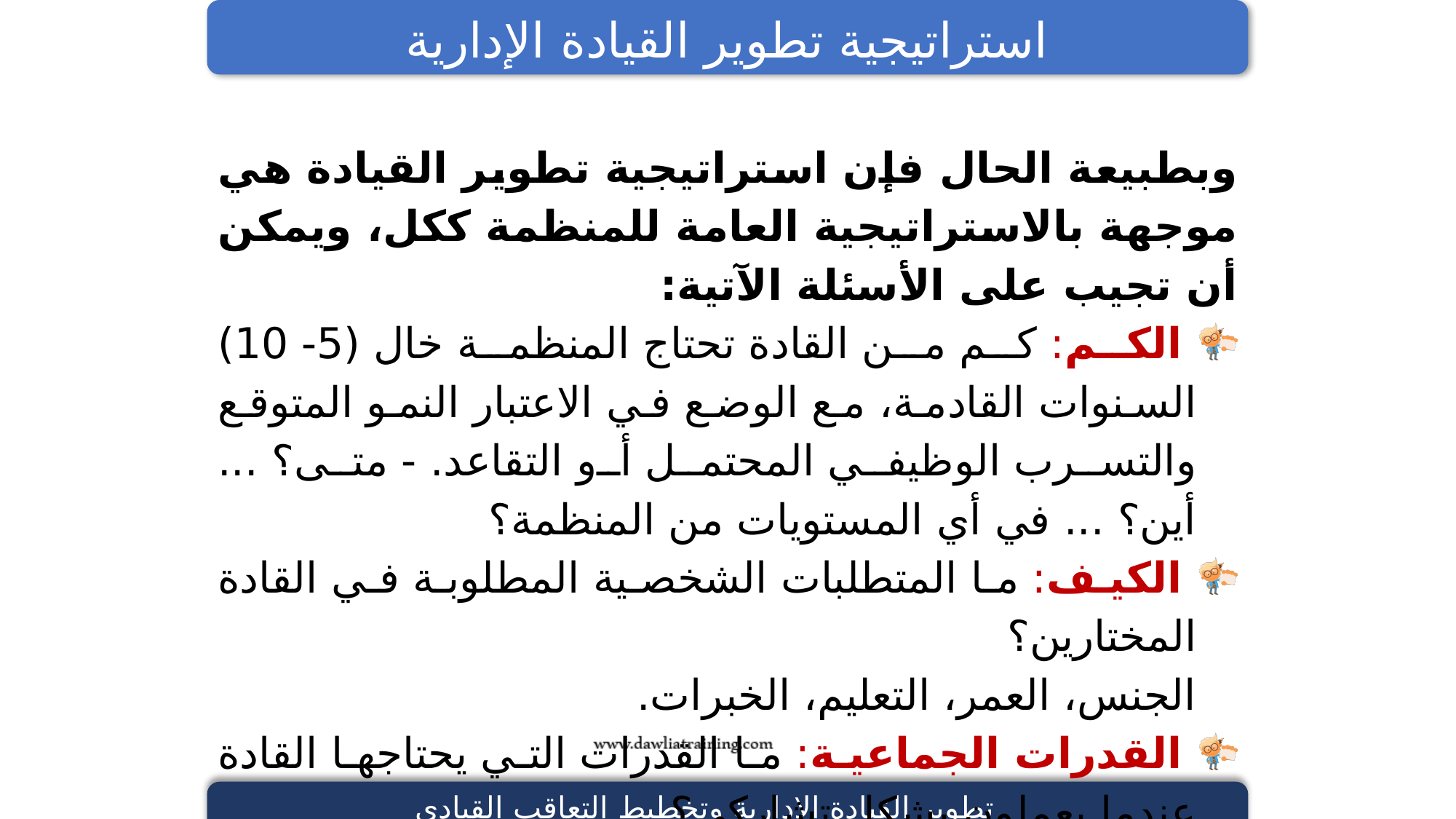

استراتيجية تطوير القيادة الإدارية
وبطبيعة الحال فإن استراتيجية تطوير القيادة هي موجهة بالاستراتيجية العامة للمنظمة ككل، ويمكن أن تجيب على الأسئلة الآتية:
 الكم: كم من القادة تحتاج المنظمة خال (5- 10) السنوات القادمة، مع الوضع في الاعتبار النمو المتوقع والتسرب الوظيفي المحتمل أو التقاعد. - متى؟ ... أين؟ ... في أي المستويات من المنظمة؟
 الكيف: ما المتطلبات الشخصية المطلوبة في القادة المختارين؟
الجنس، العمر، التعليم، الخبرات.
 القدرات الجماعية: ما القدرات التي يحتاجها القادة عندما يعملون بشكل تشاركي؟
 ثقافة القيادة: ما السمات المحددة لثقافة المنظمة والتي يعتمد تشكيلها على القادة الإداريين؟

تطوير القيادة الإدارية وتخطيط التعاقب القيادي